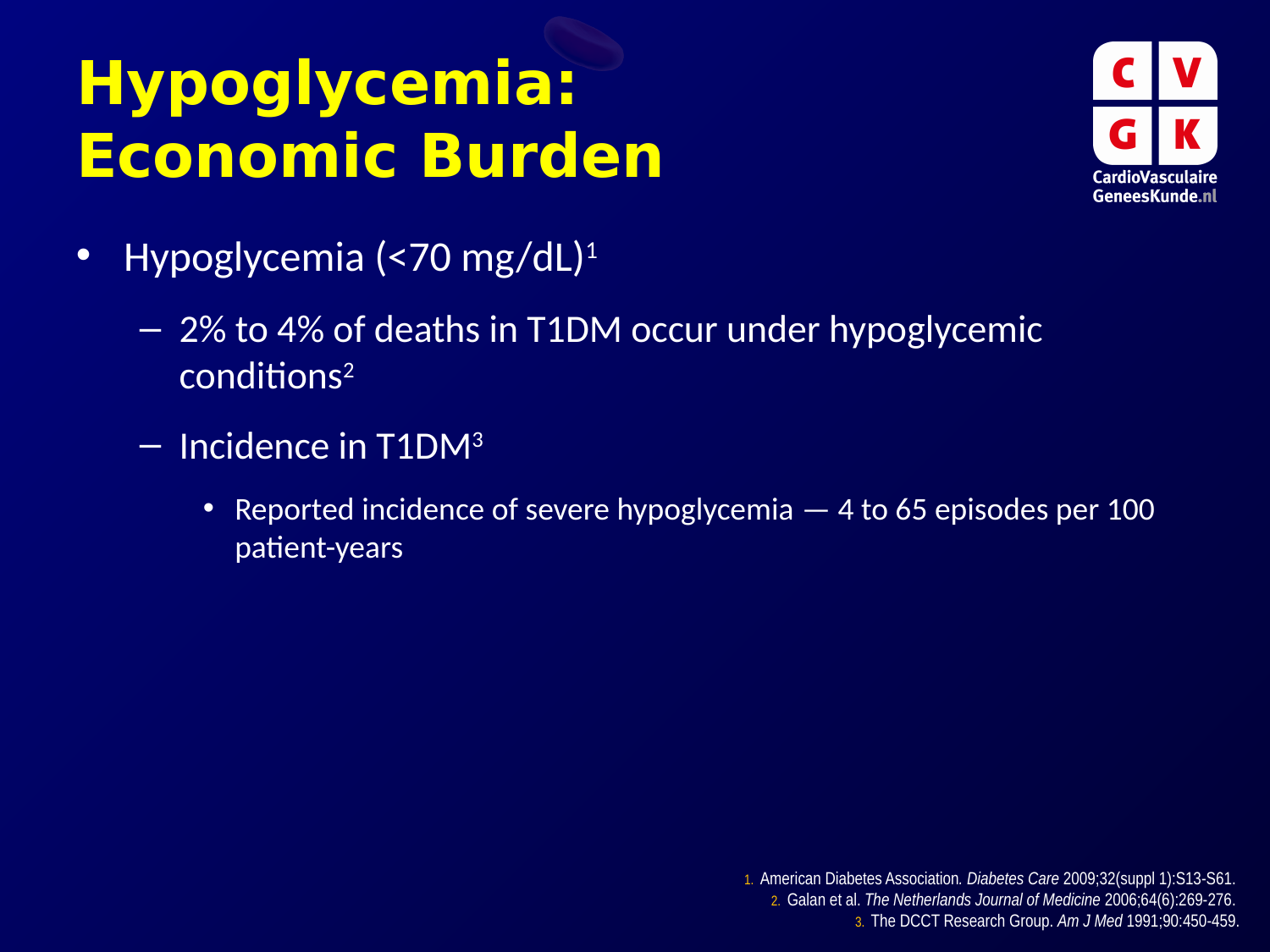

Hypoglycemia:
Economic Burden
Hypoglycemia (<70 mg/dL)1
2% to 4% of deaths in T1DM occur under hypoglycemic conditions2
Incidence in T1DM3
Reported incidence of severe hypoglycemia — 4 to 65 episodes per 100 patient-years
American Diabetes Association. Diabetes Care 2009;32(suppl 1):S13-S61.
Galan et al. The Netherlands Journal of Medicine 2006;64(6):269-276.
The DCCT Research Group. Am J Med 1991;90:450-459.